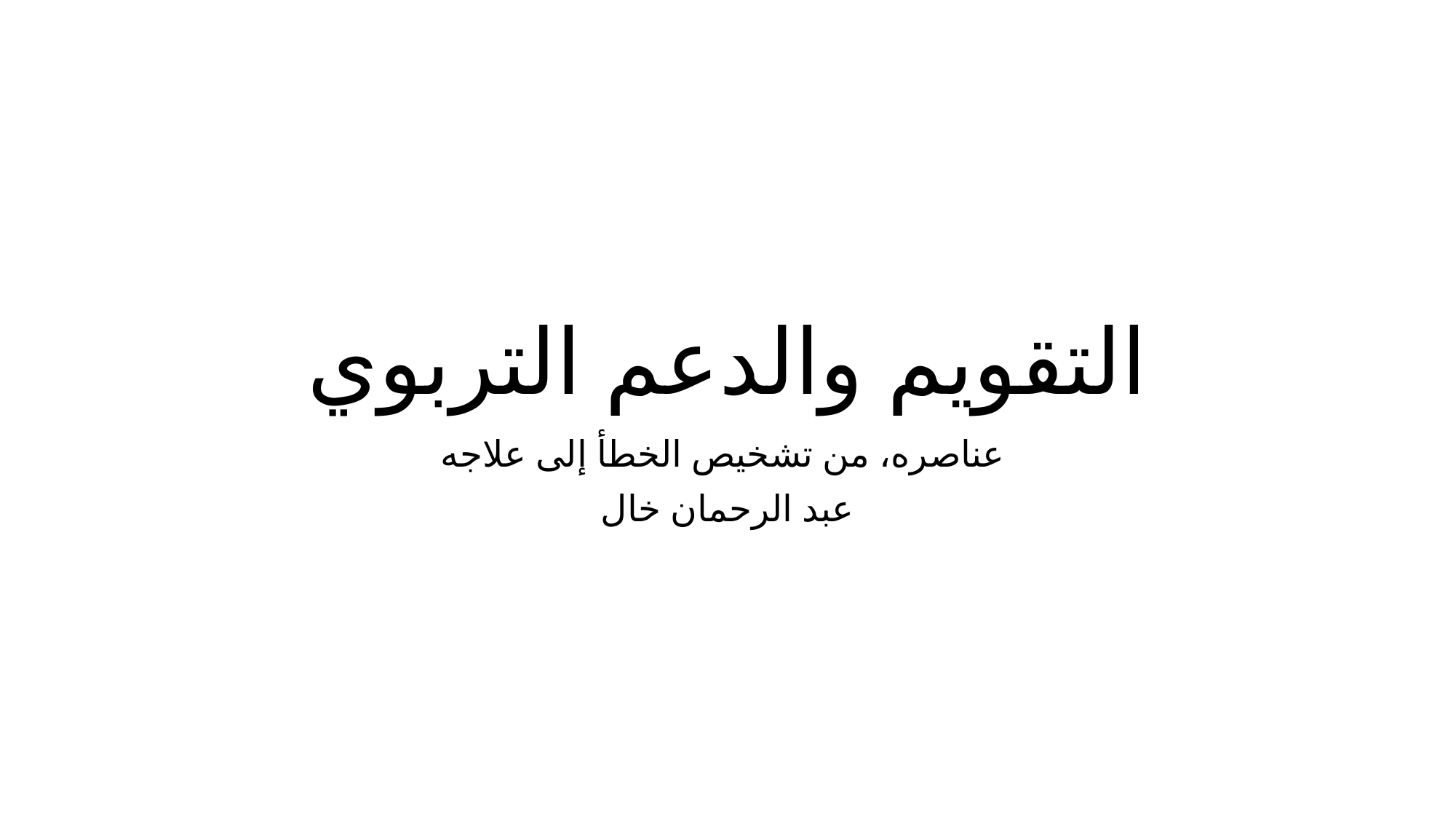

# التقويم والدعم التربوي
عناصره، من تشخيص الخطأ إلى علاجه
عبد الرحمان خال